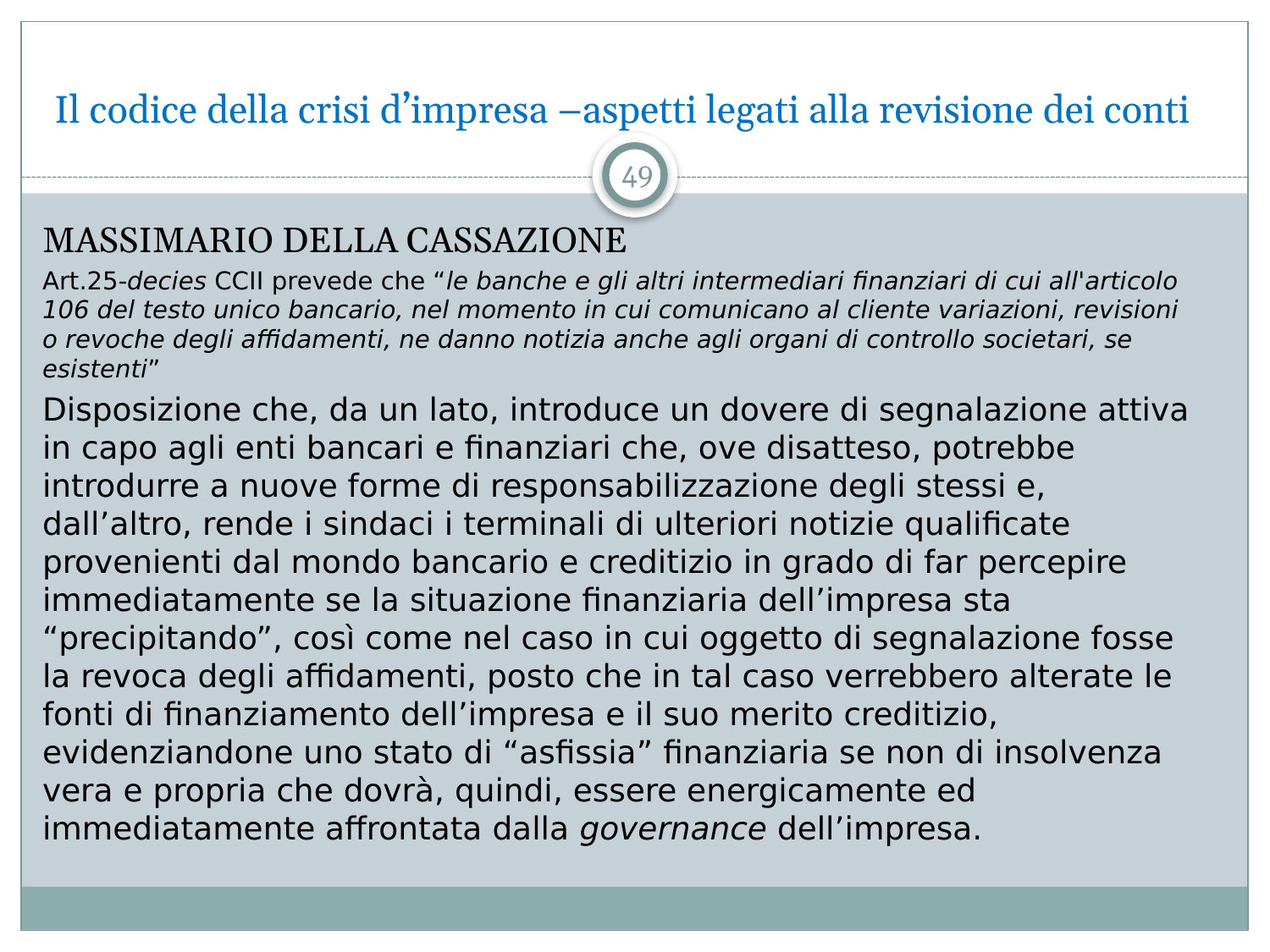

# Il codice della crisi d’impresa –aspetti legati alla revisione dei conti
49
MASSIMARIO DELLA CASSAZIONE
Art.25-decies CCII prevede che “le banche e gli altri intermediari finanziari di cui all'articolo 106 del testo unico bancario, nel momento in cui comunicano al cliente variazioni, revisioni o revoche degli affidamenti, ne danno notizia anche agli organi di controllo societari, se esistenti”
Disposizione che, da un lato, introduce un dovere di segnalazione attiva in capo agli enti bancari e finanziari che, ove disatteso, potrebbe introdurre a nuove forme di responsabilizzazione degli stessi e, dall’altro, rende i sindaci i terminali di ulteriori notizie qualificate provenienti dal mondo bancario e creditizio in grado di far percepire immediatamente se la situazione finanziaria dell’impresa sta “precipitando”, così come nel caso in cui oggetto di segnalazione fosse la revoca degli affidamenti, posto che in tal caso verrebbero alterate le fonti di finanziamento dell’impresa e il suo merito creditizio, evidenziandone uno stato di “asfissia” finanziaria se non di insolvenza vera e propria che dovrà, quindi, essere energicamente ed immediatamente affrontata dalla governance dell’impresa.